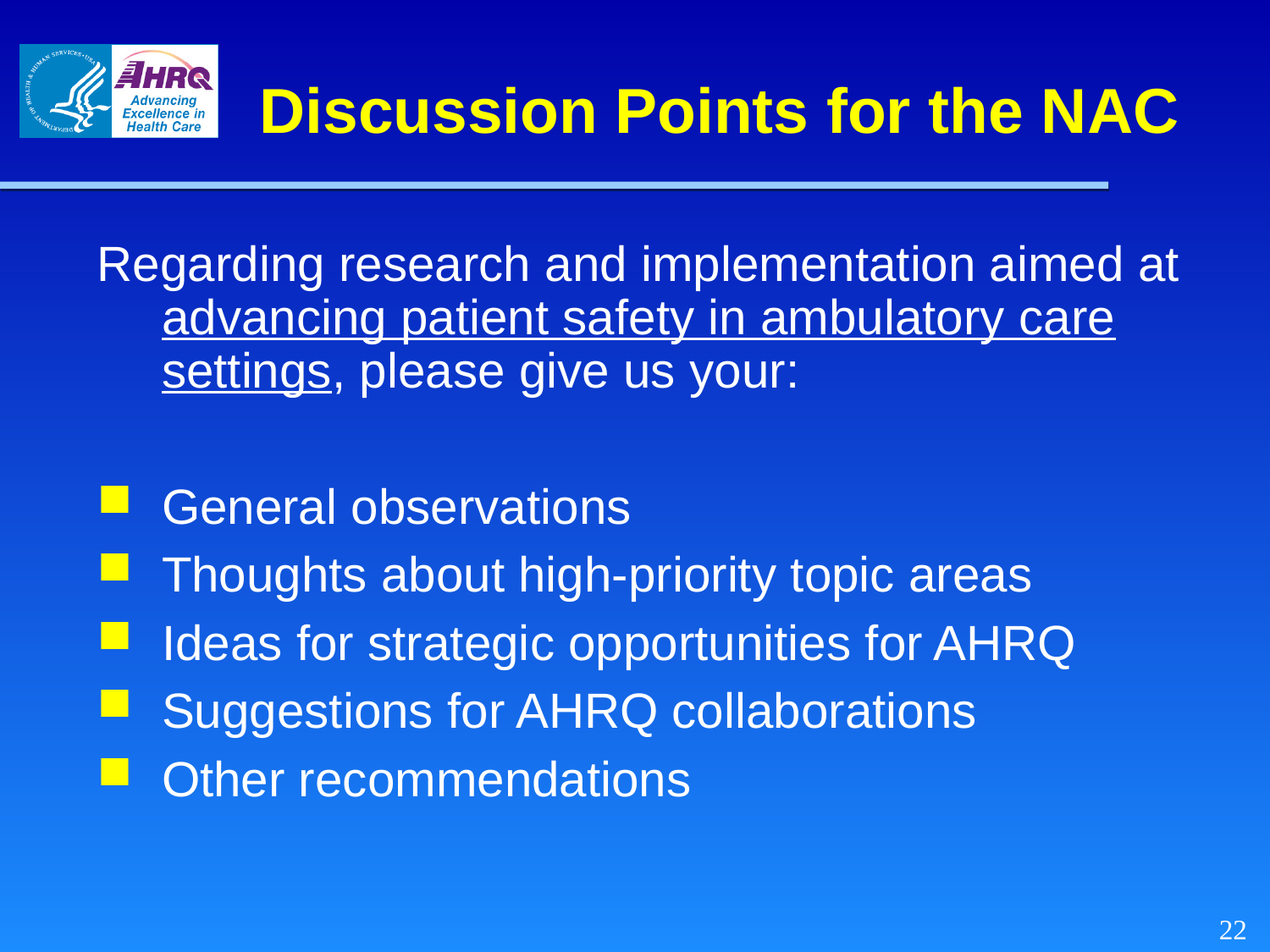

# Discussion Points for the NAC
Regarding research and implementation aimed at advancing patient safety in ambulatory care settings, please give us your:

General observations
Thoughts about high-priority topic areas
Ideas for strategic opportunities for AHRQ
Suggestions for AHRQ collaborations
Other recommendations